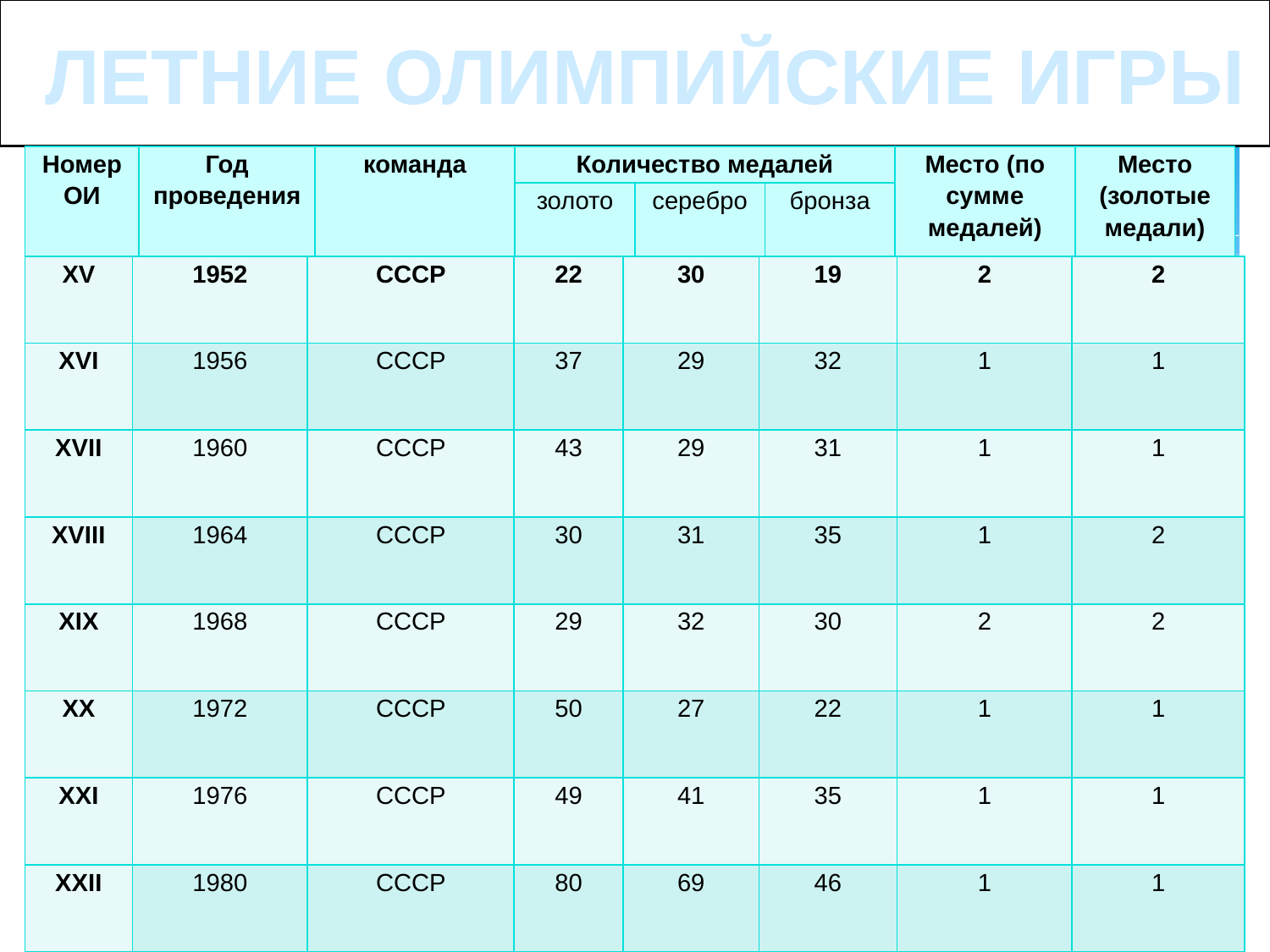

# ЛЕТНИЕ ОЛИМПИЙСКИЕ ИГРЫ
| Номер ОИ | Год проведения | команда | Количество медалей |  |  | Место (по сумме медалей) | Место (золотые медали) |
| --- | --- | --- | --- | --- | --- | --- | --- |
|  |  |  | золото | серебро | бронза |  |  |
| XV | 1952 | СССР | 22 | 30 | 19 | 2 | 2 |
| --- | --- | --- | --- | --- | --- | --- | --- |
| XVI | 1956 | СССР | 37 | 29 | 32 | 1 | 1 |
| XVII | 1960 | СССР | 43 | 29 | 31 | 1 | 1 |
| XVIII | 1964 | СССР | 30 | 31 | 35 | 1 | 2 |
| XIX | 1968 | СССР | 29 | 32 | 30 | 2 | 2 |
| XX | 1972 | СССР | 50 | 27 | 22 | 1 | 1 |
| XXI | 1976 | СССР | 49 | 41 | 35 | 1 | 1 |
| XXII | 1980 | СССР | 80 | 69 | 46 | 1 | 1 |